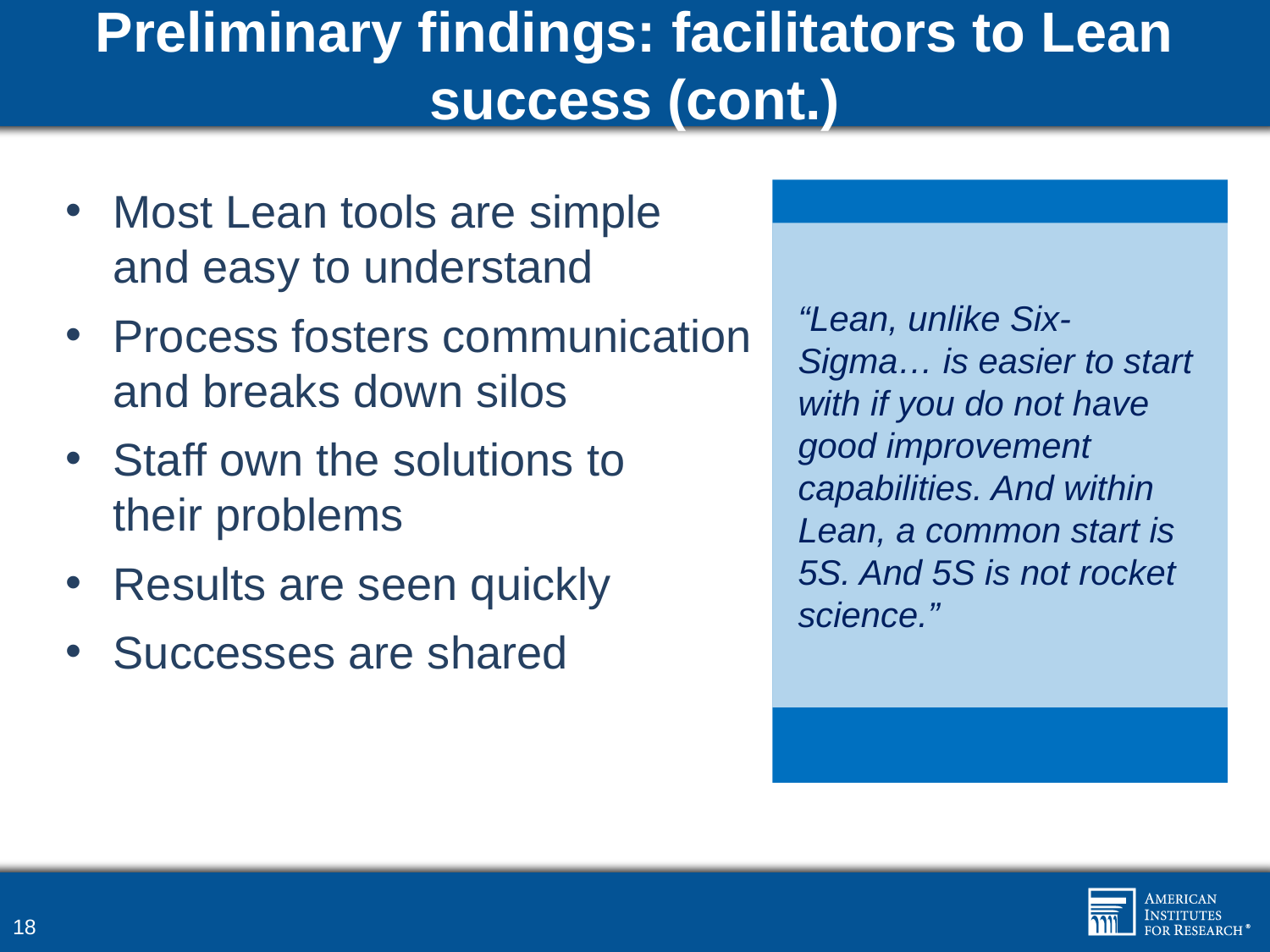

# Preliminary findings: facilitators to Lean success (cont.)
Most Lean tools are simple
and easy to understand
Process fosters communication
and breaks down silos
Staff own the solutions to
their problems
Results are seen quickly
Successes are shared

“Lean, unlike Six-Sigma… is easier to start with if you do not have good improvement capabilities. And within Lean, a common start is 5S. And 5S is not rocket science.”
18